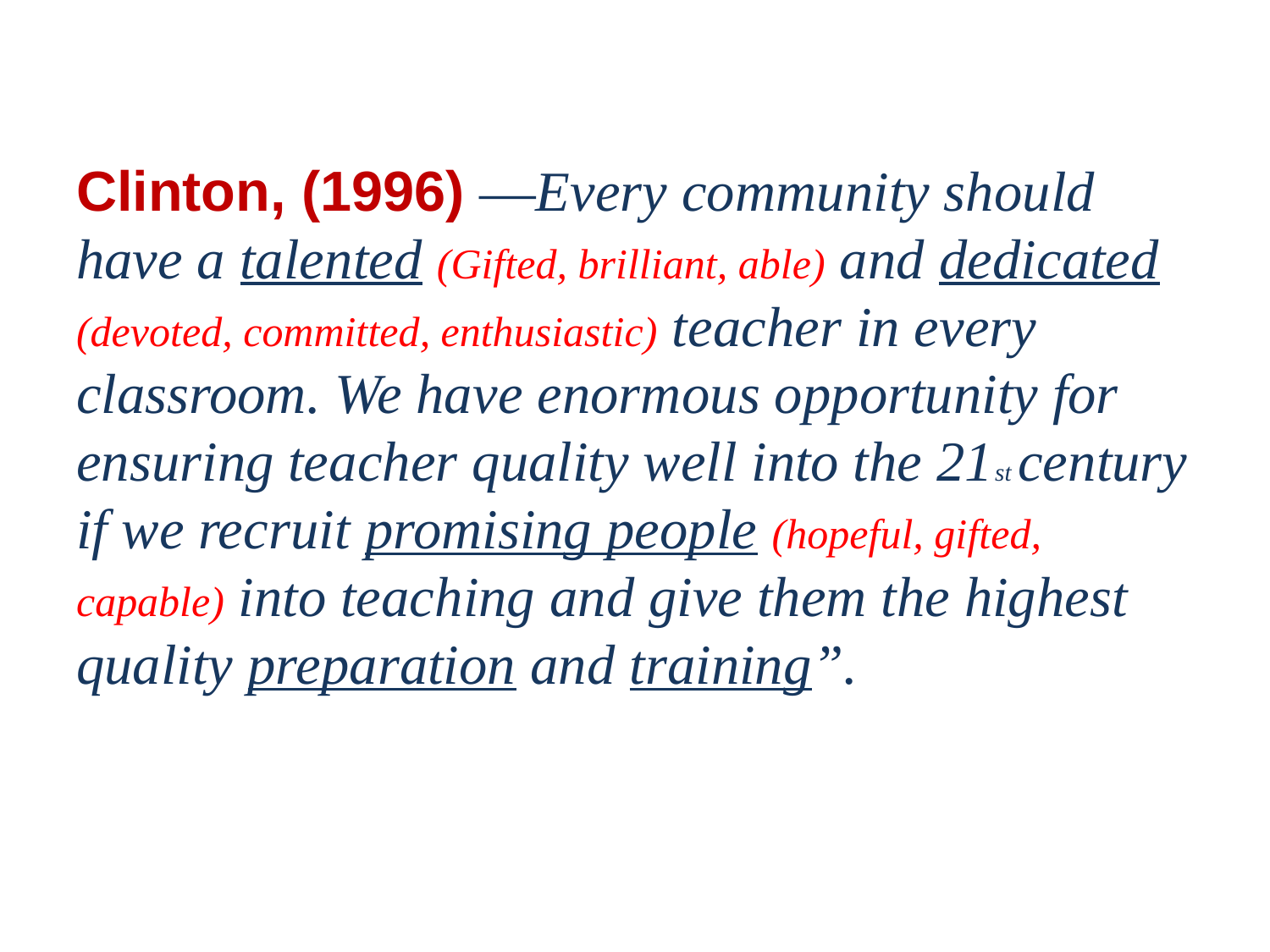

Clinton, (1996) ―Every community should have a talented (Gifted, brilliant, able) and dedicated (devoted, committed, enthusiastic) teacher in every classroom. We have enormous opportunity for ensuring teacher quality well into the 21st century if we recruit promising people (hopeful, gifted, capable) into teaching and give them the highest quality preparation and training”.